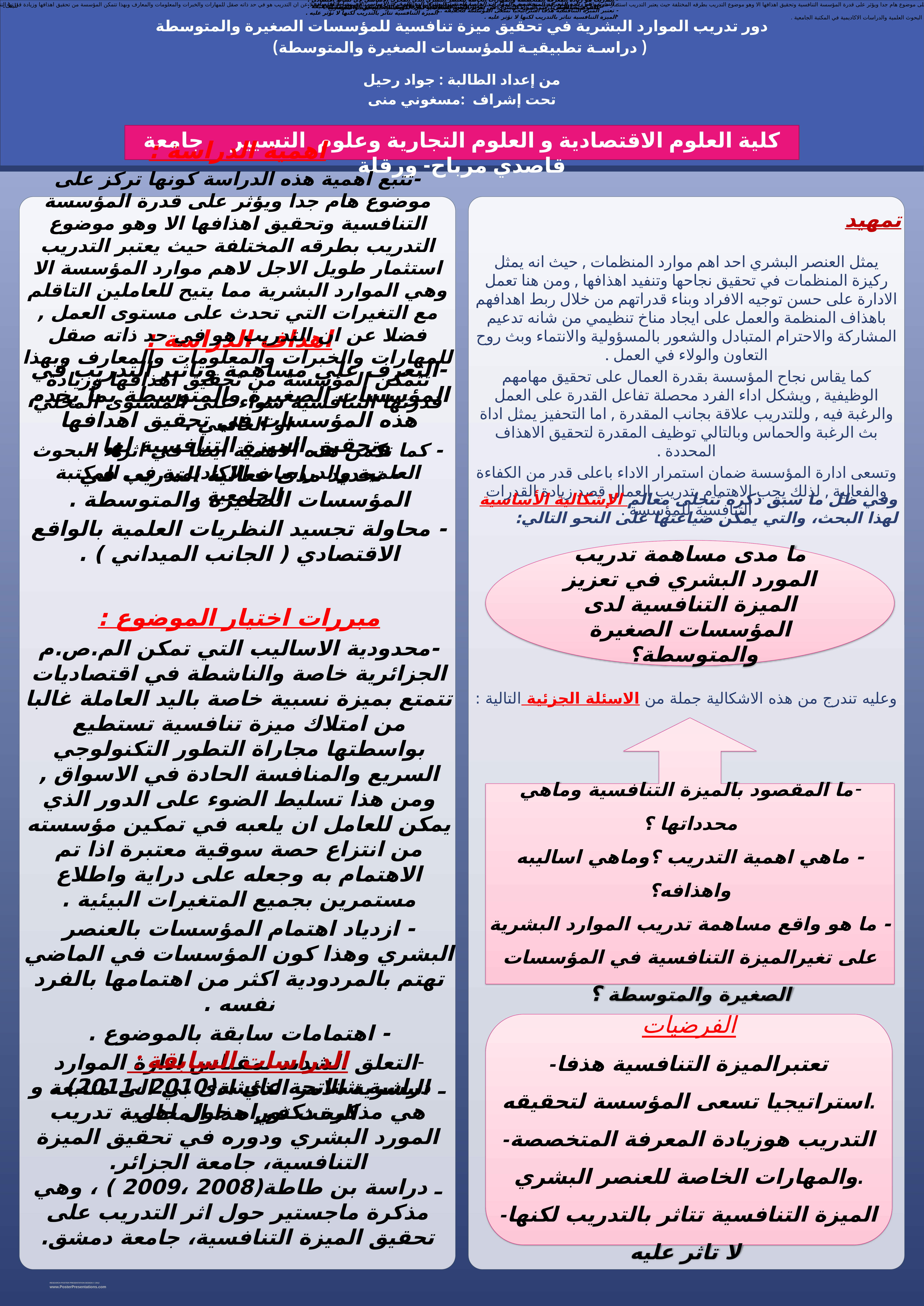

للبنك.

الفرضية الأولى:. التمويل البنكي عبارة عن تقديم قروض مصغرة أو كبيرة للأفراد الراغبين في بناء المشاريع .
الفرضية الأولى:. التمويل البنكي عبارة عن تقديم قروض مصغرة أو كبيرة للأفراد الراغبين في بناء المشاريع .
.
-ما مدى مساهمة تدريب المورد البشري في تعزيز الميزة التنافسية لدى المؤسسات الصغيرة والمتوسطة ؟
-ما مدى مساهمة تدريب المورد البشري في تعزيز الميزة التنافسية لدى المؤسسات الصغيرة والمتوسطة ؟
-ما مدى مساهمة تدريب المورد البشري في تعزيز الميزة التنافسية لدى المؤسسات الصغيرة والمتوسطة ؟
الفرضيات :
- التدريب هو زيادة المعرفة المتخصصة والمهارات الخاصة للعنصر البشري الدي المحرك الاساسي لاي نشاط اقتصادي .
- تعتبر الميزة التنافسية هدفا استراتيجيا تسعى المؤسسة لتحقيقه .
الميزة التنافسية تتاثر بالتدريب لكنها لا تؤثر عليه .
الفرضيات :
- التدريب هو زيادة المعرفة المتخصصة والمهارات الخاصة للعنصر البشري الدي المحرك الاساسي لاي نشاط اقتصادي .
- تعتبر الميزة التنافسية هدفا استراتيجيا تسعى المؤسسة لتحقيقه .
الميزة التنافسية تتاثر بالتدريب لكنها لا تؤثر عليه .

الفرضيات :
- التدريب هو زيادة المعرفة المتخصصة والمهارات الخاصة للعنصر البشري الدي المحرك الاساسي لاي نشاط اقتصادي .
- تعتبر الميزة التنافسية هدفا استراتيجيا تسعى المؤسسة لتحقيقه .
الميزة التنافسية تتاثر بالتدريب لكنها لا تؤثر عليه .

اهمية الدراسة :
-تتبع اهمية هذه الدراسة كونها تركز على موضوع هام جدا ويؤثر على قدرة المؤسسة التنافسية وتحقيق اهذافها الا وهو موضوع التدريب بطرقه المختلفة حيث يعتبر التدريب استثمار طويل الاجل لاهم موارد المؤسسة الا وهي الموارد البشرية مما يتيح للعاملين التاقلم مع التغيرات التي تحدث على مستوى العمل , فضلا عن ان التدريب هو في حد ذاته صقل للمهارات والخبرات والمعلومات والمعارف وبهذا تتمكن المؤسسة من تحقيق اهذافها وزيادة قدرتها التنافسية سواء على المستوى المحلي او العالمي .
- كما تكمن هذه الاهمية ايضا في اثراء البحوث العلمية والدراسات الاكاديمية في المكتبة الجامعية .
دور تدريب الموارد البشرية في تحقيق ميزة تنافسية للمؤسسات الصغيرة والمتوسطة
 ( دراسـة تطبيقيـة للمؤسسات الصغيرة والمتوسطة)

من إعداد الطالبة : جواد رحيل
تحت إشراف  :مسغوني منى

كلية العلوم الاقتصادية و العلوم التجارية وعلوم  التسيير     جامعة قاصدي مرباح- ورقلة

اهمية الدراسة :
-تتبع اهمية هذه الدراسة كونها تركز على موضوع هام جدا ويؤثر على قدرة المؤسسة التنافسية وتحقيق اهذافها الا وهو موضوع التدريب بطرقه المختلفة حيث يعتبر التدريب استثمار طويل الاجل لاهم موارد المؤسسة الا وهي الموارد البشرية مما يتيح للعاملين التاقلم مع التغيرات التي تحدث على مستوى العمل , فضلا عن ان التدريب هو في حد ذاته صقل للمهارات والخبرات والمعلومات والمعارف وبهذا تتمكن المؤسسة من تحقيق اهذافها وزيادة قدرتها التنافسية سواء على المستوى المحلي او العالمي .
- كما تكمن هذه الاهمية ايضا في اثراء البحوث العلمية والدراسات الاكاديمية في المكتبة الجامعية .

تمهيد

يمثل العنصر البشري احد اهم موارد المنظمات , حيث انه يمثل ركيزة المنظمات في تحقيق نجاحها وتنفيد اهذافها , ومن هنا تعمل الادارة على حسن توجيه الافراد وبناء قدراتهم من خلال ربط اهدافهم باهذاف المنظمة والعمل على ايجاد مناخ تنظيمي من شانه تدعيم المشاركة والاحترام المتبادل والشعور بالمسؤولية والانتماء وبث روح التعاون والولاء في العمل .
كما يقاس نجاح المؤسسة بقدرة العمال على تحقيق مهامهم الوظيفية , ويشكل اداء الفرد محصلة تفاعل القدرة على العمل والرغبة فيه , وللتدريب علاقة بجانب المقدرة , اما التحفيز يمثل اداة بث الرغبة والحماس وبالتالي توظيف المقدرة لتحقيق الاهذاف المحددة .
وتسعى ادارة المؤسسة ضمان استمرار الاداء باعلى قدر من الكفاءة والفعالية , لذلك يجب الاهتمام بتدريب العمال قصد زيادة القدرات التنافسية للمؤسسة .

اهداف الدراسة :
-التعرف على مساهمة وتاثير التدريب في المؤسسات الصغيرة والمتوسطة بما يخدم هذه المؤسسات في تحقيق اهدافها وتحقيق الميزة التنافسية لها .
- تحديد مدى فعالية التدريب في المؤسسات الصغيرة والمتوسطة .
- محاولة تجسيد النظريات العلمية بالواقع الاقتصادي ( الجانب الميداني ) .

مبررات اختيار الموضوع :
-محدودية الاساليب التي تمكن الم.ص.م الجزائرية خاصة والناشطة في اقتصاديات تتمتع بميزة نسبية خاصة باليد العاملة غالبا من امتلاك ميزة تنافسية تستطيع بواسطتها مجاراة التطور التكنولوجي السريع والمنافسة الحادة في الاسواق , ومن هذا تسليط الضوء على الدور الذي يمكن للعامل ان يلعبه في تمكين مؤسسته من انتزاع حصة سوقية معتبرة اذا تم الاهتمام به وجعله على دراية واطلاع مستمرين بجميع المتغيرات البيئية .
- ازدياد اهتمام المؤسسات بالعنصر البشري وهذا كون المؤسسات في الماضي تهتم بالمردودية اكثر من اهتمامها بالفرد نفسه .
- اهتمامات سابقة بالموضوع .
التعلق الشديد بمقياس ادارة الموارد البشرية الامر الذي ادى بي الى متابعة البحث في هذا المجال .

وفي ظل ما سبق ذكره تتجلى معالم الإشكالية الأساسية لهذا البحث، والتي يمكن صياغتها على النحو التالي:

وعليه تندرج من هذه الاشكالية جملة من الاسئلة الجزئية التالية :

ما مدى مساهمة تدريب المورد البشري في تعزيز الميزة التنافسية لدى المؤسسات الصغيرة والمتوسطة؟

-ما المقصود بالميزة التنافسية وماهي محدداتها ؟
- ماهي اهمية التدريب ؟وماهي اساليبه واهذافه؟
- ما هو واقع مساهمة تدريب الموارد البشرية على تغيرالميزة التنافسية في المؤسسات الصغيرة والمتوسطة ؟
الفرضيات
-تعتبرالميزة التنافسية هذفا استراتيجيا تسعى المؤسسة لتحقيقه.
-التدريب هوزيادة المعرفة المتخصصة والمهارات الخاصة للعنصر البشري.
-الميزة التنافسية تتاثر بالتدريب لكنها لا تاثر عليه

الدراسات السابقة :
ـ دراسة شتاتحة عائشة(2010 ،2011) ، و هي مذكرة دكتوراه حول اهمية تدريب المورد البشري ودوره في تحقيق الميزة التنافسية، جامعة الجزائر.
ـ دراسة بن طاطة(2008 ،2009 ) ، وهي مذكرة ماجستير حول اثر التدريب على تحقيق الميزة التنافسية، جامعة دمشق.